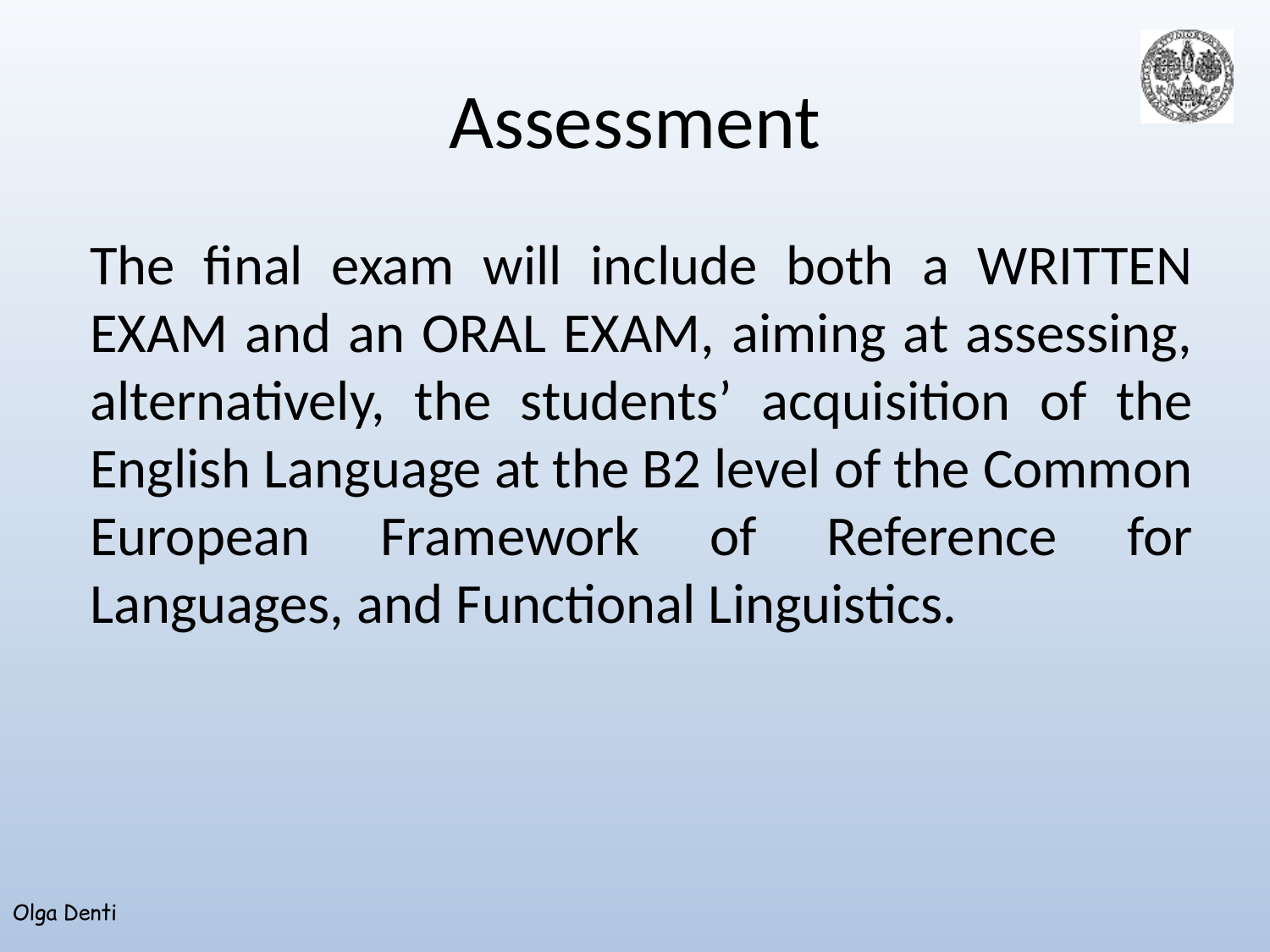

# Assessment
	The final exam will include both a WRITTEN EXAM and an ORAL EXAM, aiming at assessing, alternatively, the students’ acquisition of the English Language at the B2 level of the Common European Framework of Reference for Languages, and Functional Linguistics.